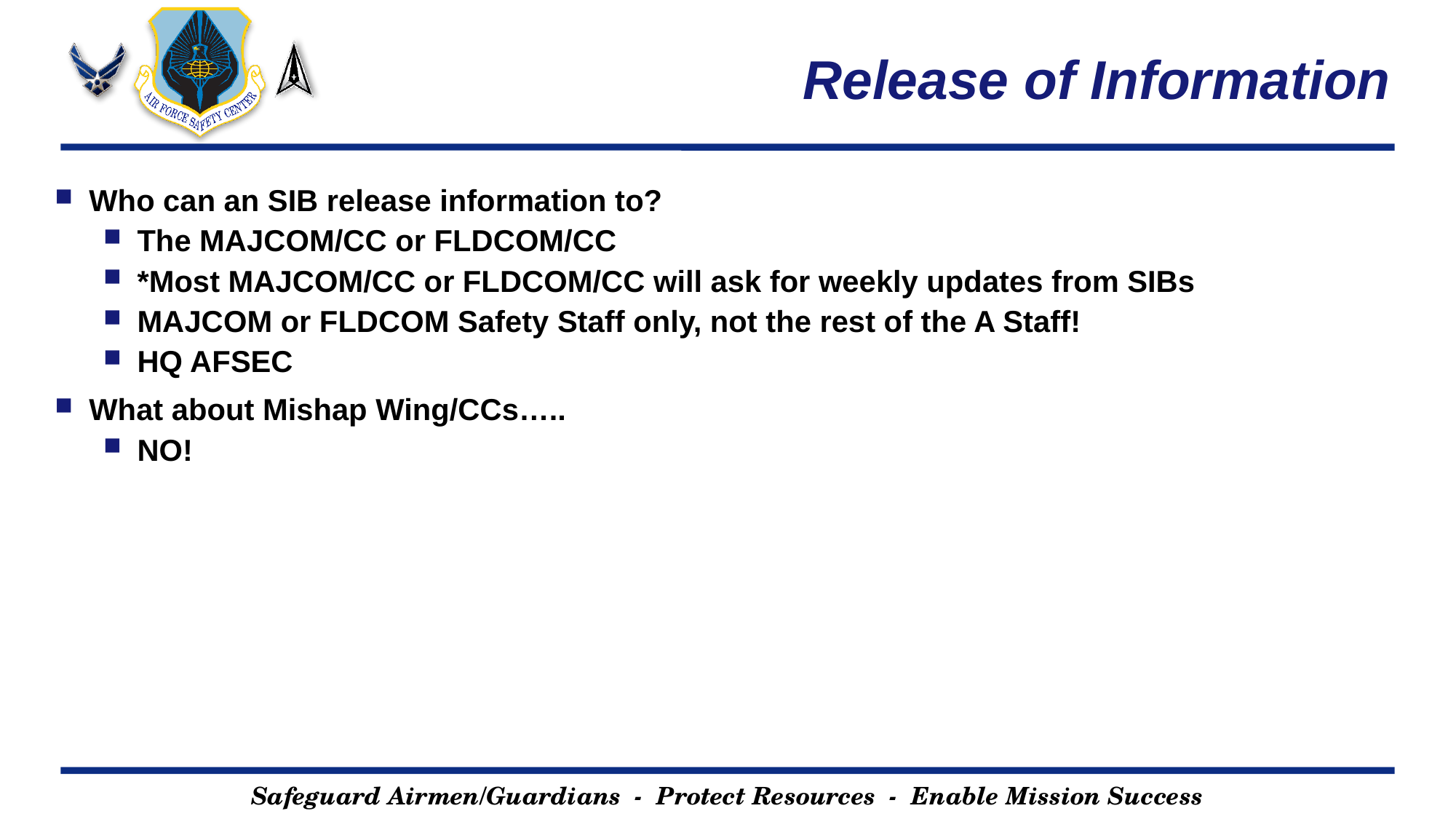

# Release of Information
Who can an SIB release information to?
The MAJCOM/CC or FLDCOM/CC
*Most MAJCOM/CC or FLDCOM/CC will ask for weekly updates from SIBs
MAJCOM or FLDCOM Safety Staff only, not the rest of the A Staff!
HQ AFSEC
What about Mishap Wing/CCs…..
NO!